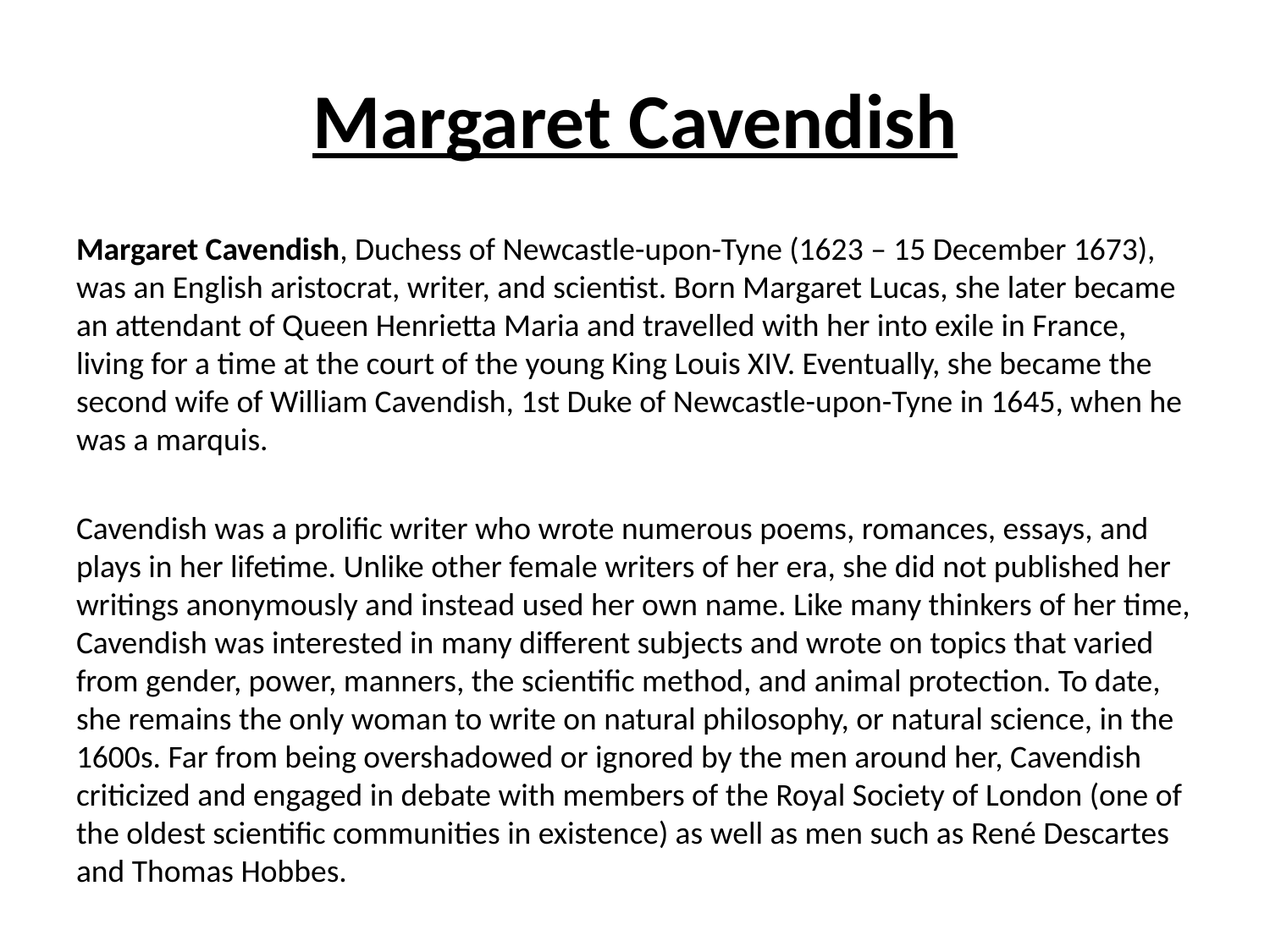

# Margaret Cavendish
Margaret Cavendish, Duchess of Newcastle-upon-Tyne (1623 – 15 December 1673), was an English aristocrat, writer, and scientist. Born Margaret Lucas, she later became an attendant of Queen Henrietta Maria and travelled with her into exile in France, living for a time at the court of the young King Louis XIV. Eventually, she became the second wife of William Cavendish, 1st Duke of Newcastle-upon-Tyne in 1645, when he was a marquis.

Cavendish was a prolific writer who wrote numerous poems, romances, essays, and plays in her lifetime. Unlike other female writers of her era, she did not published her writings anonymously and instead used her own name. Like many thinkers of her time, Cavendish was interested in many different subjects and wrote on topics that varied from gender, power, manners, the scientific method, and animal protection. To date, she remains the only woman to write on natural philosophy, or natural science, in the 1600s. Far from being overshadowed or ignored by the men around her, Cavendish criticized and engaged in debate with members of the Royal Society of London (one of the oldest scientific communities in existence) as well as men such as René Descartes and Thomas Hobbes.